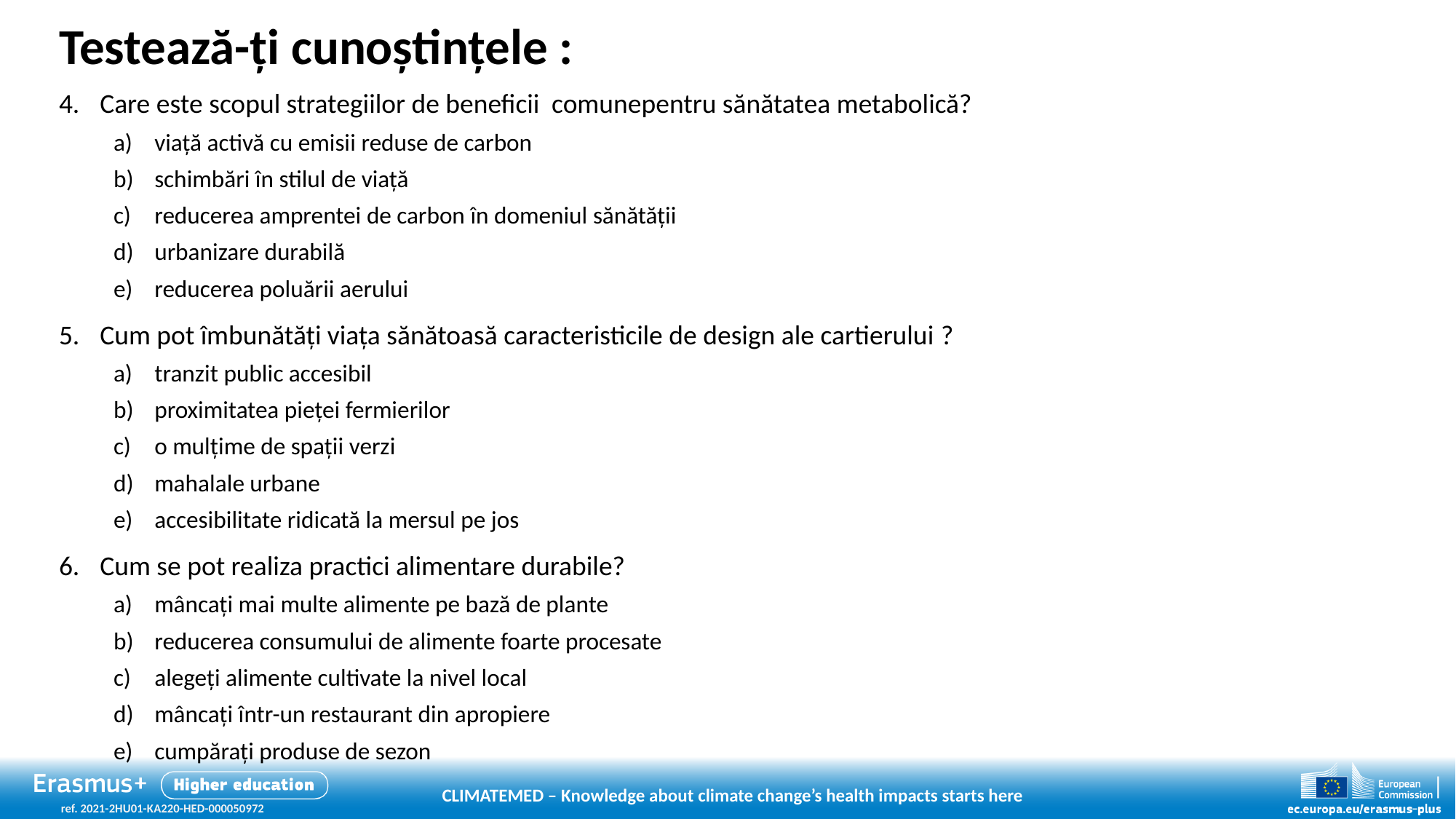

# Testează-ți cunoștințele :
Care este scopul strategiilor de beneficii  comunepentru sănătatea metabolică?
viață activă cu emisii reduse de carbon
schimbări în stilul de viață
reducerea amprentei de carbon în domeniul sănătății
urbanizare durabilă
reducerea poluării aerului
Cum pot îmbunătăți viața sănătoasă caracteristicile de design ale cartierului ?
tranzit public accesibil
proximitatea pieței fermierilor
o mulțime de spații verzi
mahalale urbane
accesibilitate ridicată la mersul pe jos
Cum se pot realiza practici alimentare durabile?
mâncați mai multe alimente pe bază de plante
reducerea consumului de alimente foarte procesate
alegeți alimente cultivate la nivel local
mâncați într-un restaurant din apropiere
cumpărați produse de sezon